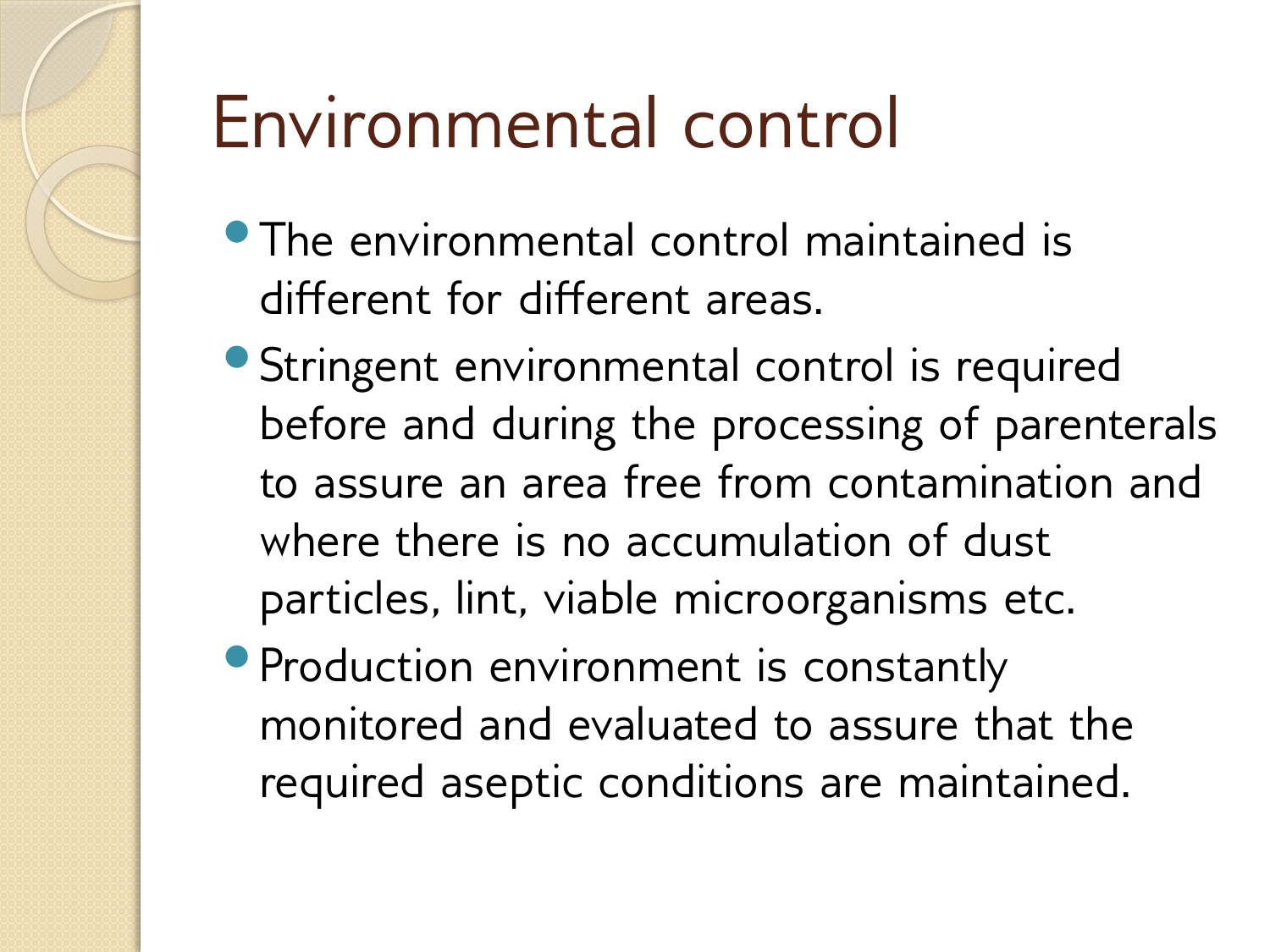

# Environmental control
The environmental control maintained is different for different areas.
Stringent environmental control is required before and during the processing of parenterals to assure an area free from contamination and where there is no accumulation of dust particles, lint, viable microorganisms etc.
Production environment is constantly monitored and evaluated to assure that the required aseptic conditions are maintained.